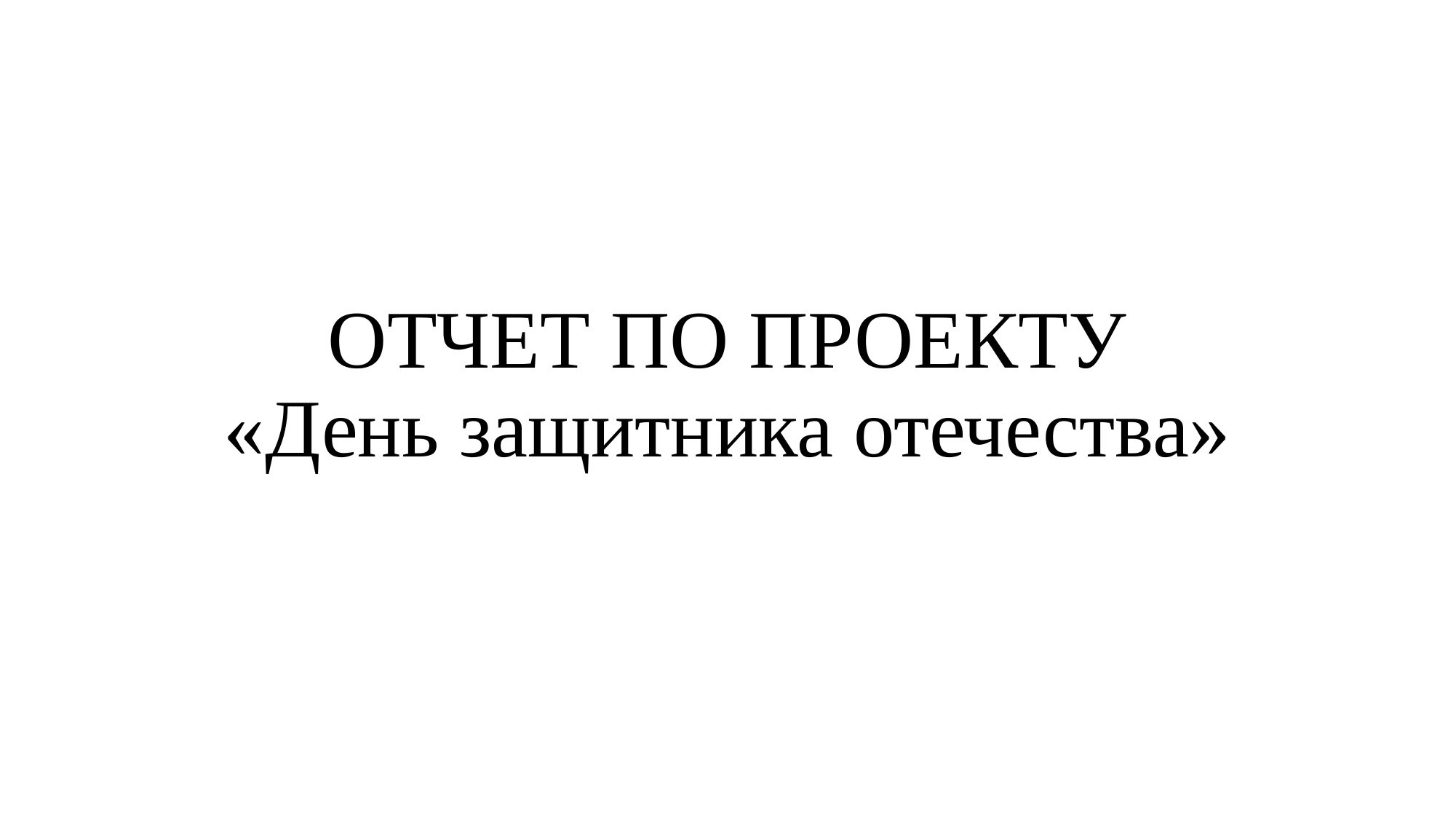

# ОТЧЕТ ПО ПРОЕКТУ «День защитника отечества»